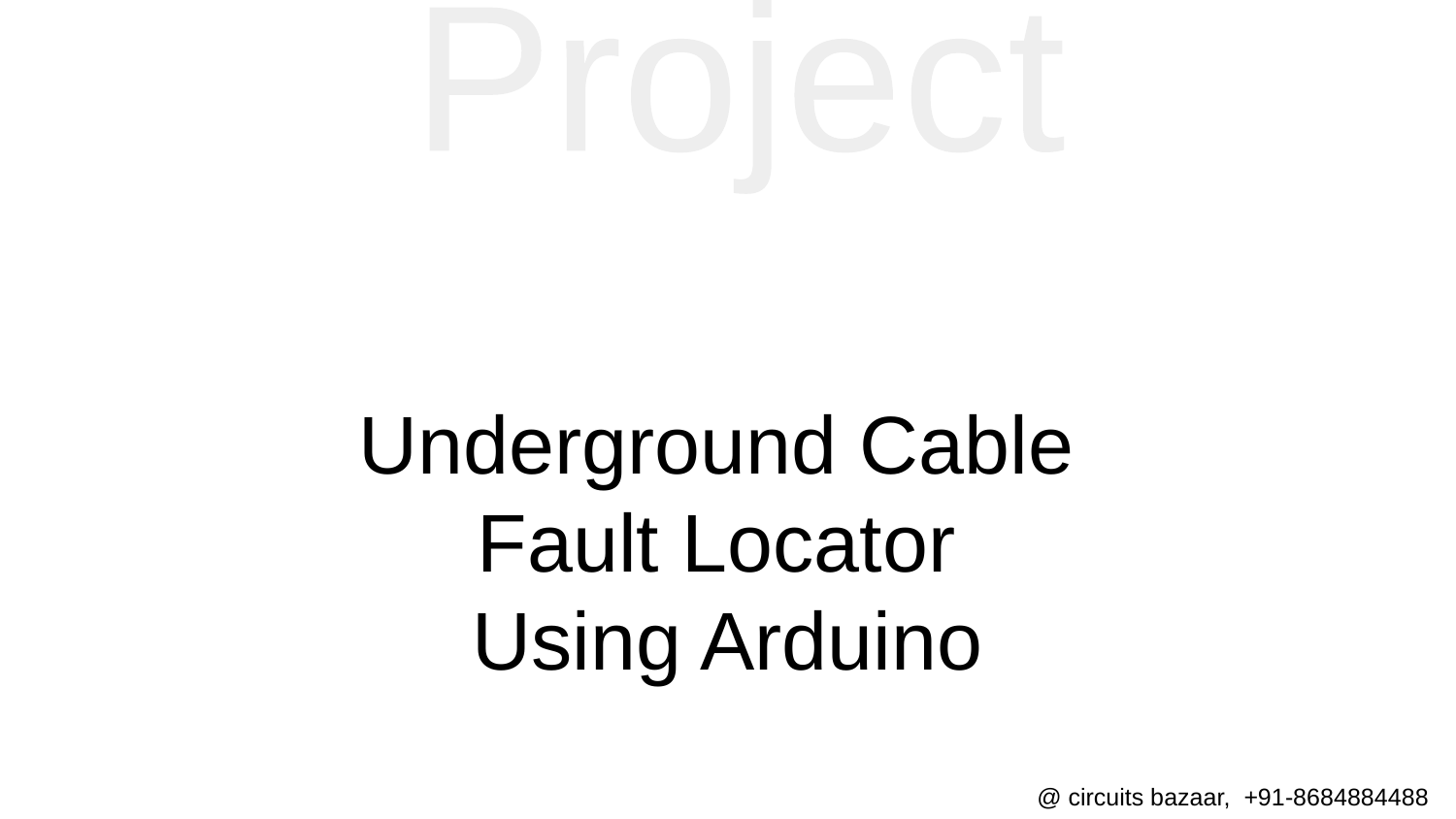

Project
# Underground Cable
Fault Locator
Using Arduino
@ circuits bazaar,  +91-8684884488